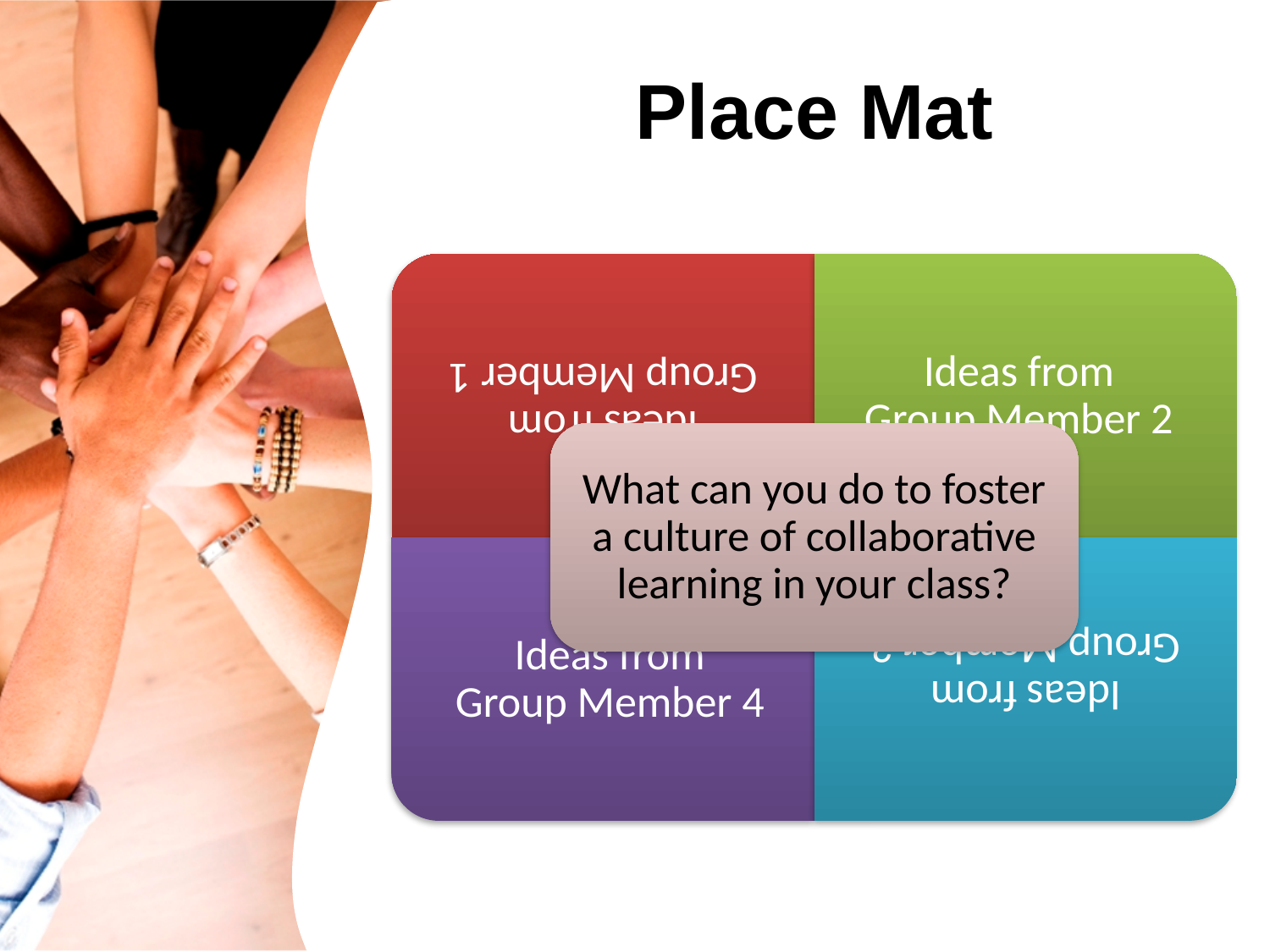

# Place Mat
Ideas from
Group Member 1
Ideas from
Group Member 2
Ideas from
Group Member 4
Ideas from
Group Member 3
What can you do to foster a culture of collaborative learning in your class?